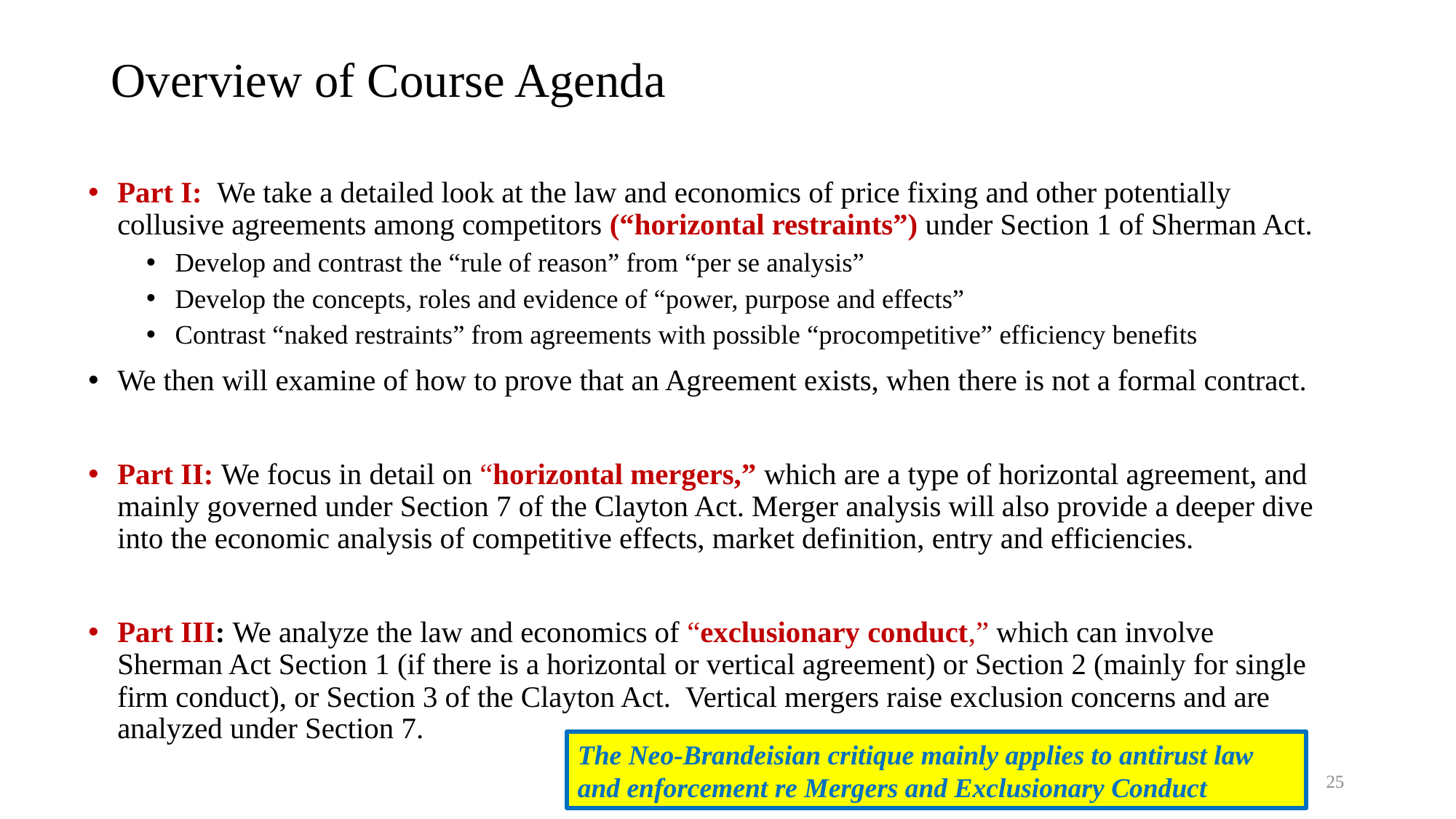

# Overview of Course Agenda
Part I:  We take a detailed look at the law and economics of price fixing and other potentially collusive agreements among competitors (“horizontal restraints”) under Section 1 of Sherman Act.
Develop and contrast the “rule of reason” from “per se analysis”
Develop the concepts, roles and evidence of “power, purpose and effects”
Contrast “naked restraints” from agreements with possible “procompetitive” efficiency benefits
We then will examine of how to prove that an Agreement exists, when there is not a formal contract.

Part II: We focus in detail on “horizontal mergers,” which are a type of horizontal agreement, and mainly governed under Section 7 of the Clayton Act. Merger analysis will also provide a deeper dive into the economic analysis of competitive effects, market definition, entry and efficiencies.

Part III: We analyze the law and economics of “exclusionary conduct,” which can involve Sherman Act Section 1 (if there is a horizontal or vertical agreement) or Section 2 (mainly for single firm conduct), or Section 3 of the Clayton Act.  Vertical mergers raise exclusion concerns and are analyzed under Section 7.
The Neo-Brandeisian critique mainly applies to antirust law and enforcement re Mergers and Exclusionary Conduct
25